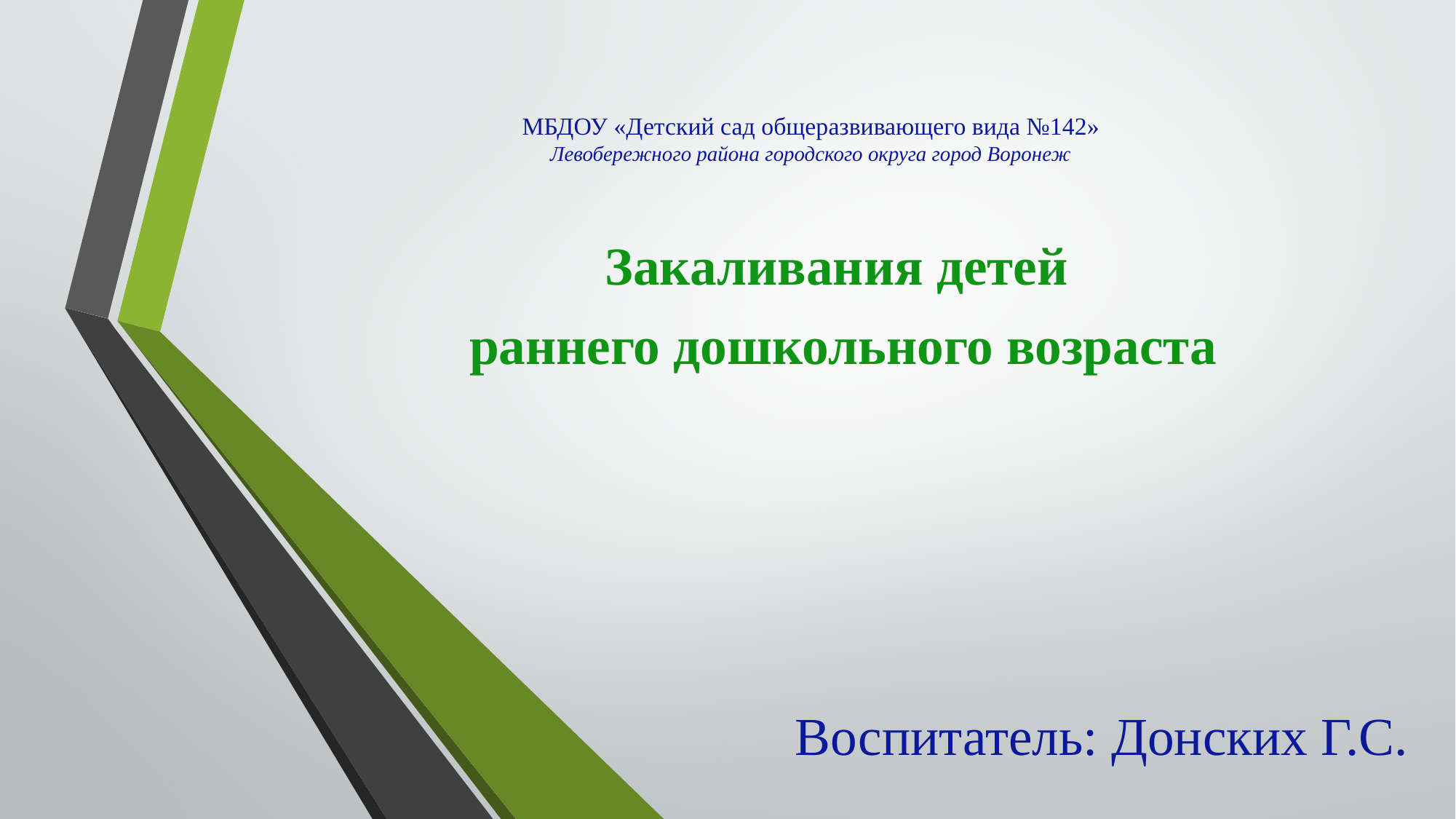

# МБДОУ «Детский сад общеразвивающего вида №142» Левобережного района городского округа город Воронеж

Закаливания детей
раннего дошкольного возраста

        Воспитатель: Донских Г.С.